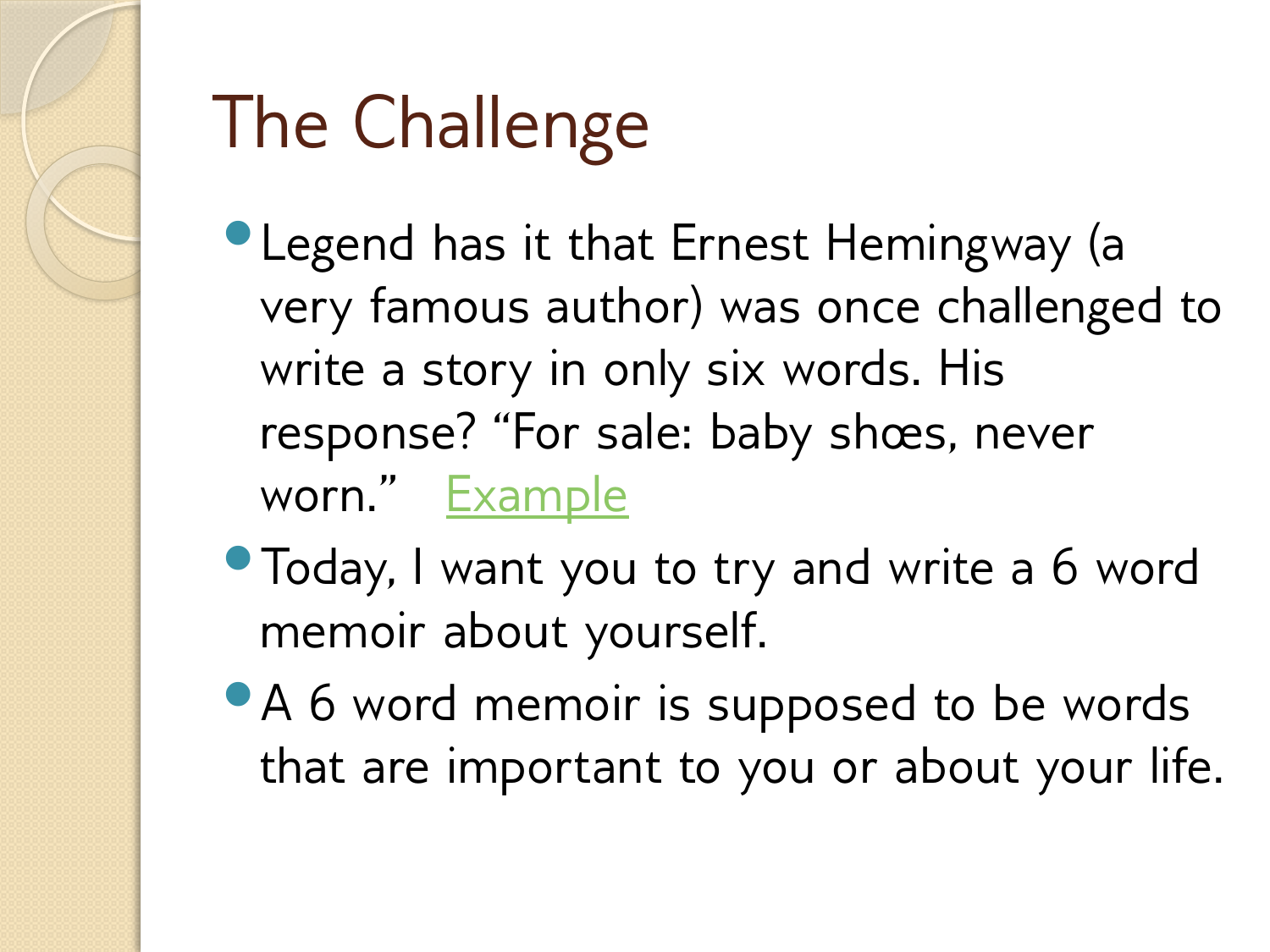

# The Challenge
Legend has it that Ernest Hemingway (a very famous author) was once challenged to write a story in only six words. His response? “For sale: baby shoes, never worn.”   Example
Today, I want you to try and write a 6 word memoir about yourself.
A 6 word memoir is supposed to be words that are important to you or about your life.